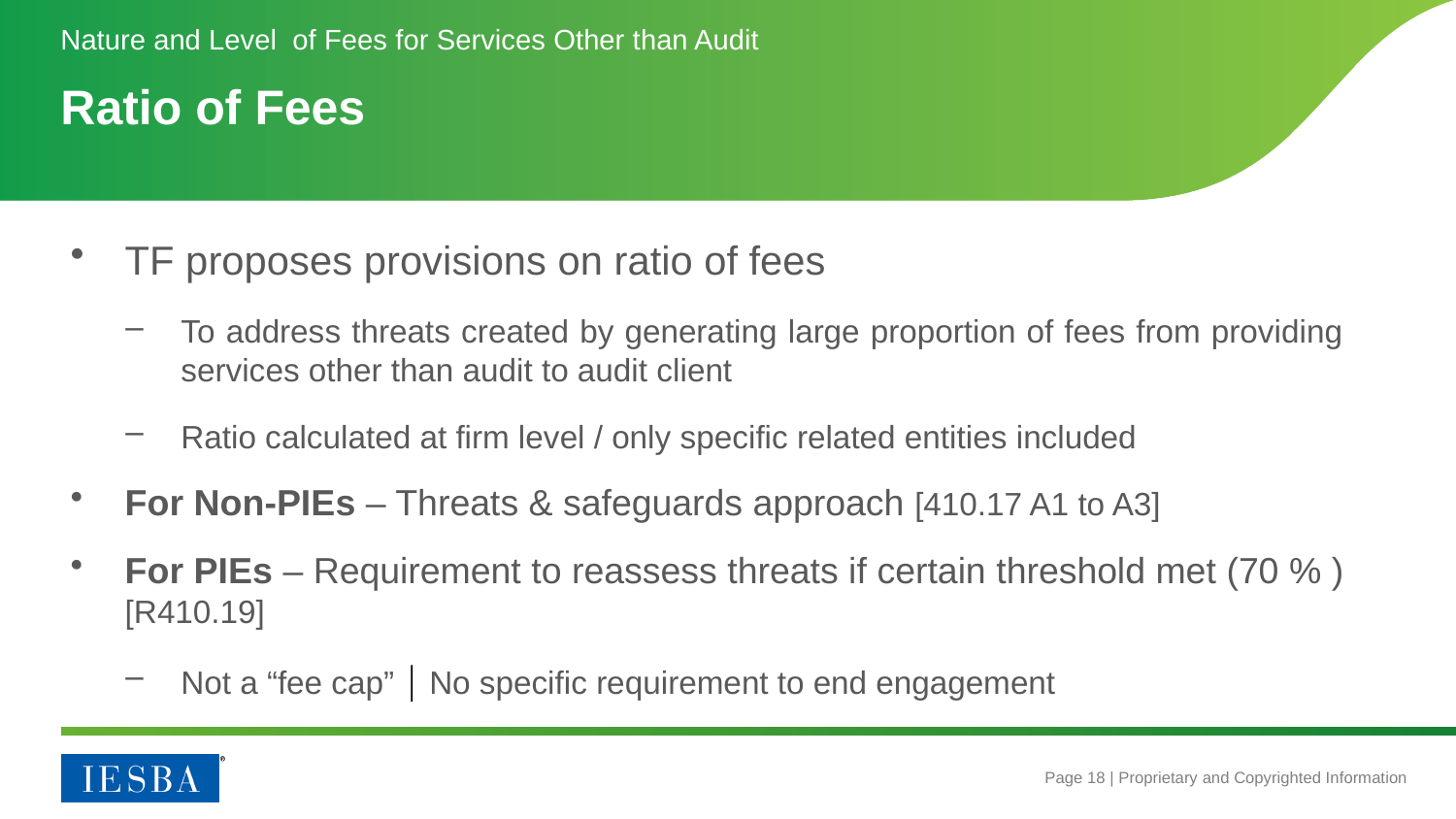

Nature and Level  of Fees for Services Other than Audit
# Ratio of Fees

TF proposes provisions on ratio of fees
To address threats created by generating large proportion of fees from providing services other than audit to audit client
Ratio calculated at firm level / only specific related entities included
For Non-PIEs – Threats & safeguards approach [410.17 A1 to A3]
For PIEs – Requirement to reassess threats if certain threshold met (70 % ) [R410.19]
Not a “fee cap” | No specific requirement to end engagement